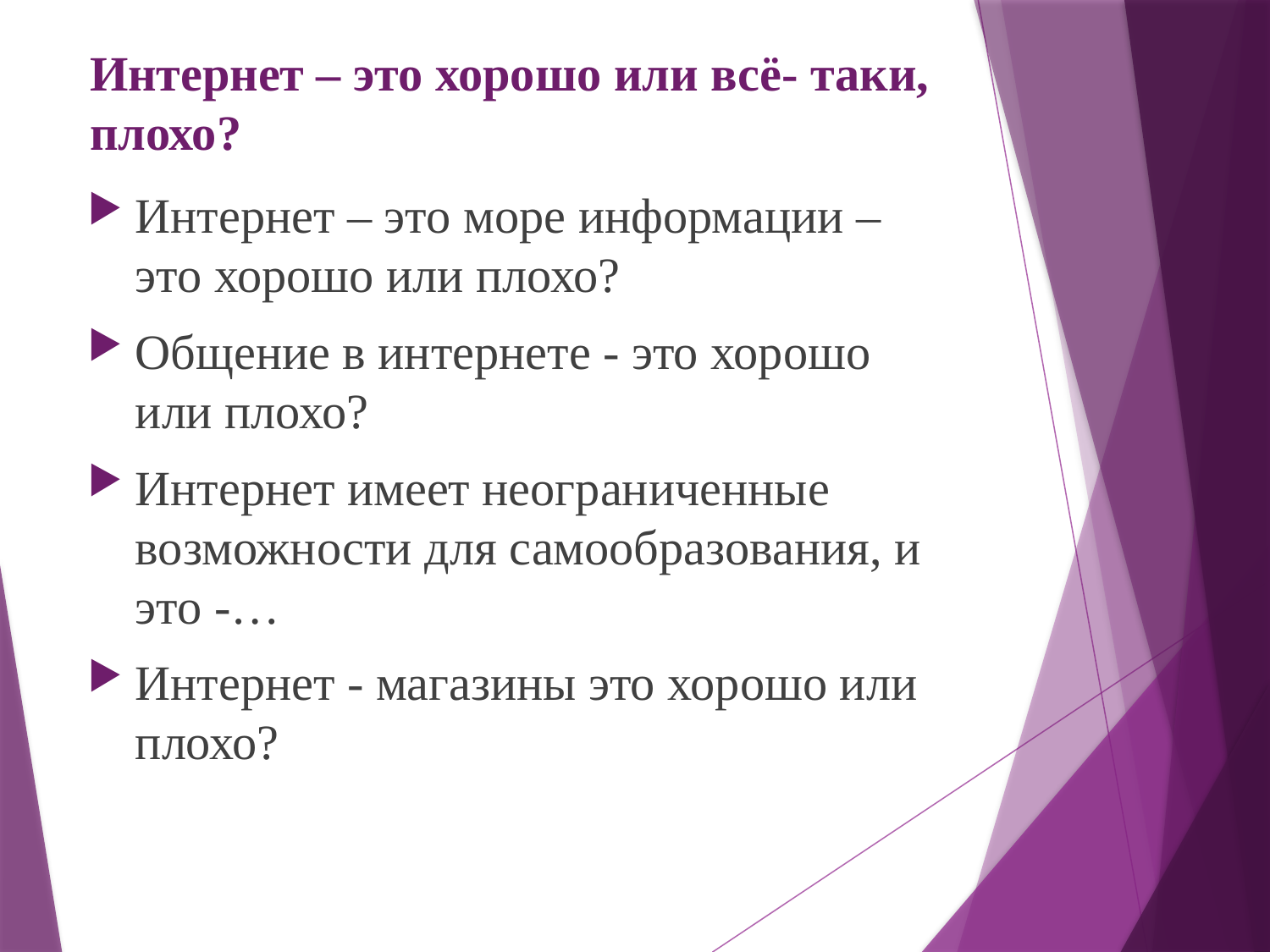

# Интернет – это хорошо или всё- таки, плохо?
Интернет – это море информации – это хорошо или плохо?
Общение в интернете - это хорошо или плохо?
Интернет имеет неограниченные возможности для самообразования, и это -…
Интернет - магазины это хорошо или плохо?